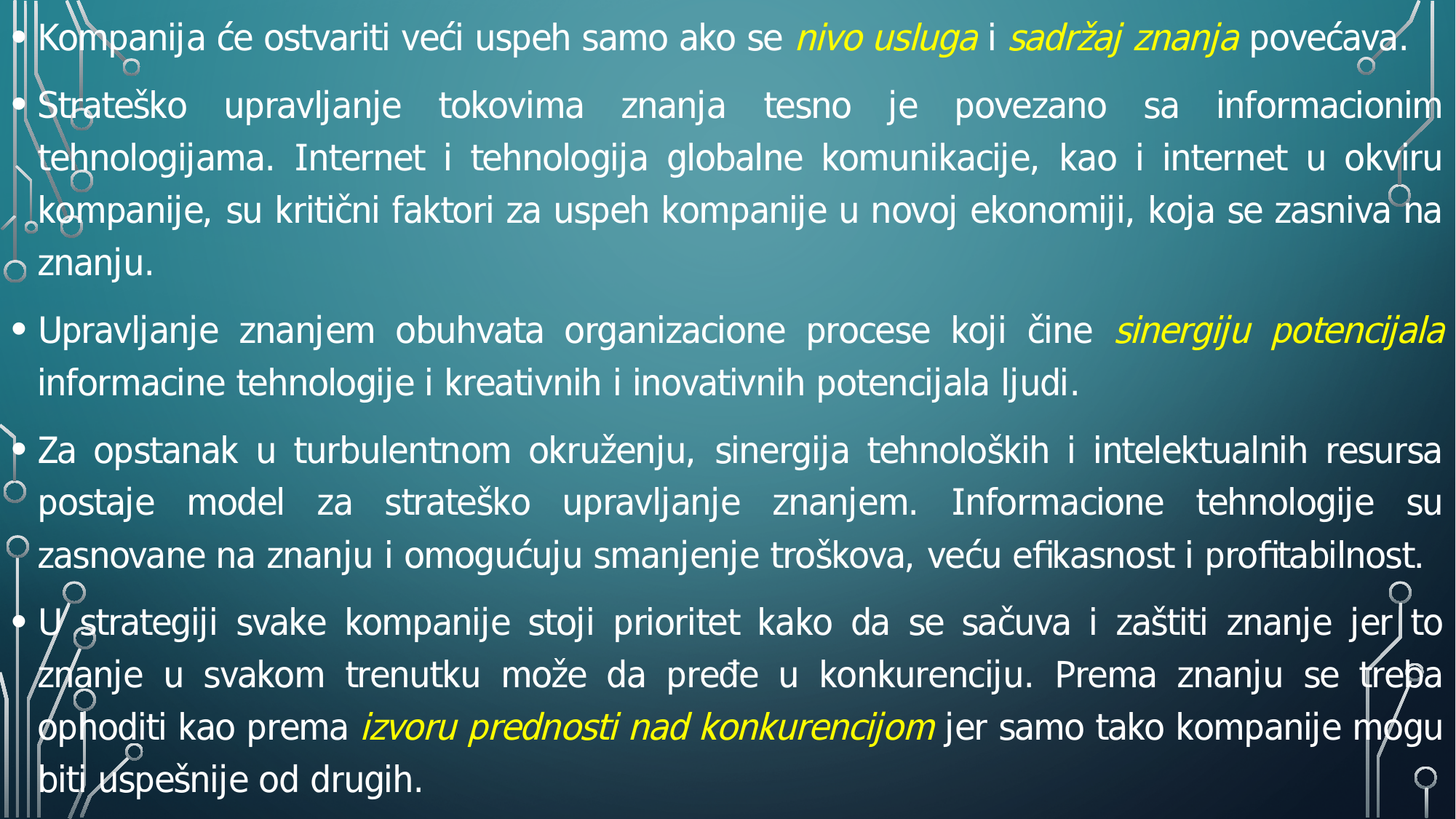

Kompanija će ostvariti veći uspeh samo ako se nivo usluga i sadržaj znanja povećava.
Strateško upravljanje tokovima znanja tesno je povezano sa informacionim tehnologijama. Internet i tehnologija globalne komunikacije, kao i internet u okviru kompanije, su kritični faktori za uspeh kompanije u novoj ekonomiji, koja se zasniva na znanju.
Upravljanje znanjem obuhvata organizacione procese koji čine sinergiju potencijala informacine tehnologije i kreativnih i inovativnih potencijala ljudi.
Za opstanak u turbulentnom okruženju, sinergija tehnoloških i intelektualnih resursa postaje model za strateško upravljanje znanjem. Informacione tehnologije su zasnovane na znanju i omogućuju smanjenje troškova, veću efikasnost i profitabilnost.
U strategiji svake kompanije stoji prioritet kako da se sačuva i zaštiti znanje jer to znanje u svakom trenutku može da pređe u konkurenciju. Prema znanju se treba ophoditi kao prema izvoru prednosti nad konkurencijom jer samo tako kompanije mogu biti uspešnije od drugih.